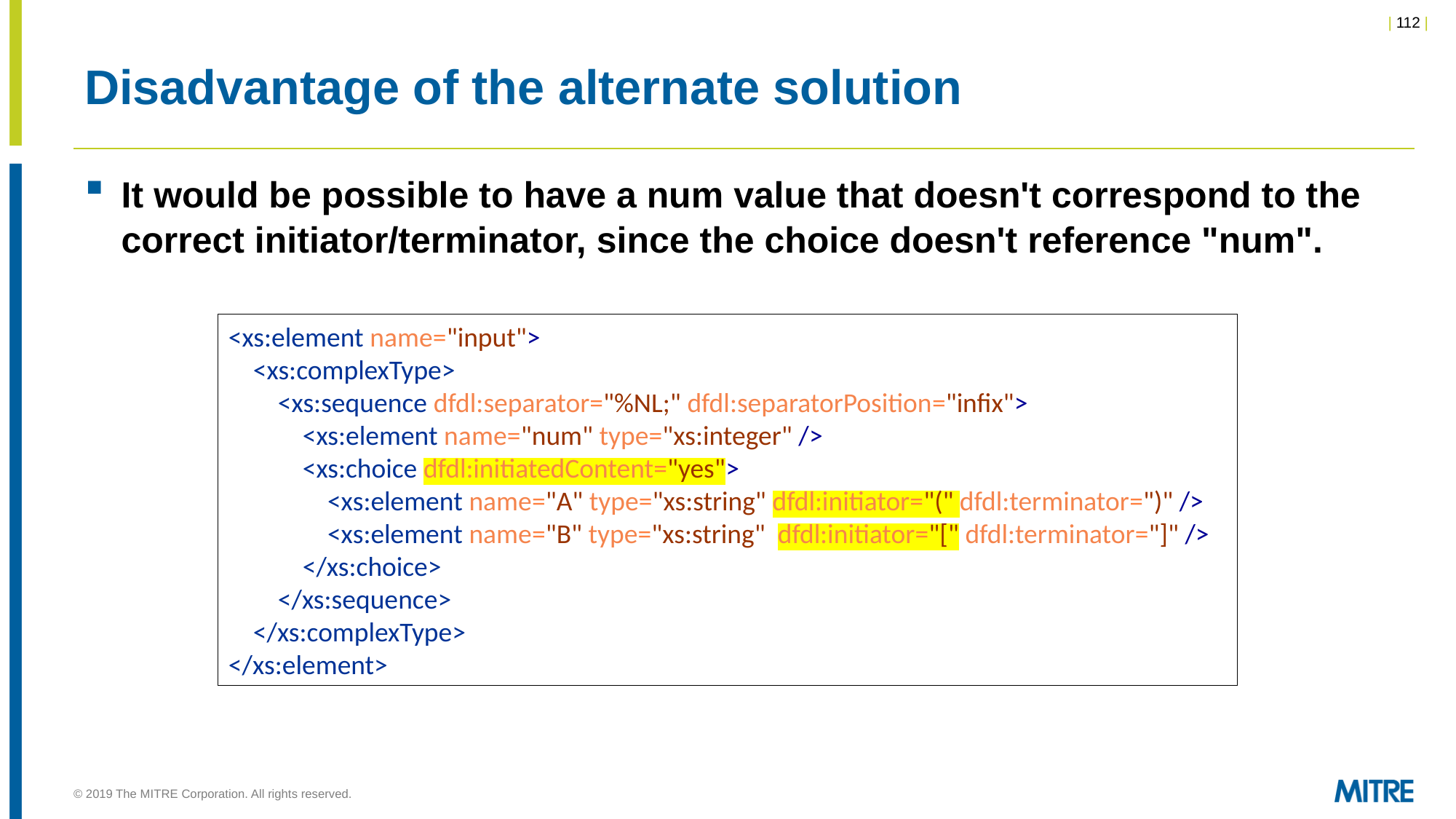

# Disadvantage of the alternate solution
It would be possible to have a num value that doesn't correspond to the correct initiator/terminator, since the choice doesn't reference "num".
<xs:element name="input">
    <xs:complexType>
        <xs:sequence dfdl:separator="%NL;" dfdl:separatorPosition="infix">
            <xs:element name="num" type="xs:integer" />
            <xs:choice dfdl:initiatedContent="yes">
                <xs:element name="A" type="xs:string" dfdl:initiator="(" dfdl:terminator=")" />
                <xs:element name="B" type="xs:string"  dfdl:initiator="[" dfdl:terminator="]" />
            </xs:choice>
        </xs:sequence>
    </xs:complexType>
</xs:element>
© 2019 The MITRE Corporation. All rights reserved.